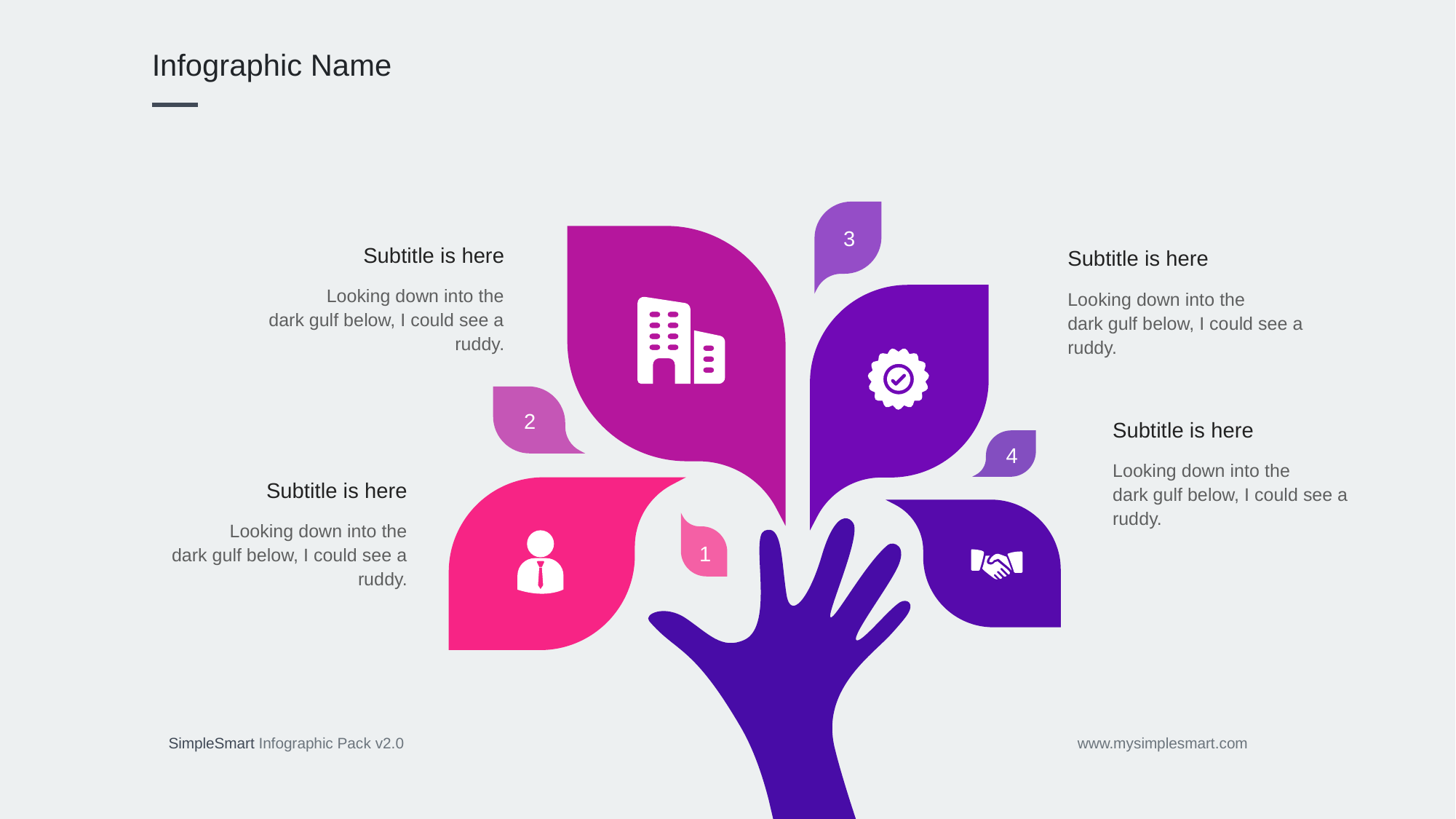

Infographic Name

3

Subtitle is here
Looking down into the
dark gulf below, I could see a ruddy.
Subtitle is here
Looking down into the
dark gulf below, I could see a ruddy.

2
Subtitle is here
Looking down into the
dark gulf below, I could see a ruddy.

4
Subtitle is here
Looking down into the
dark gulf below, I could see a ruddy.

1

38